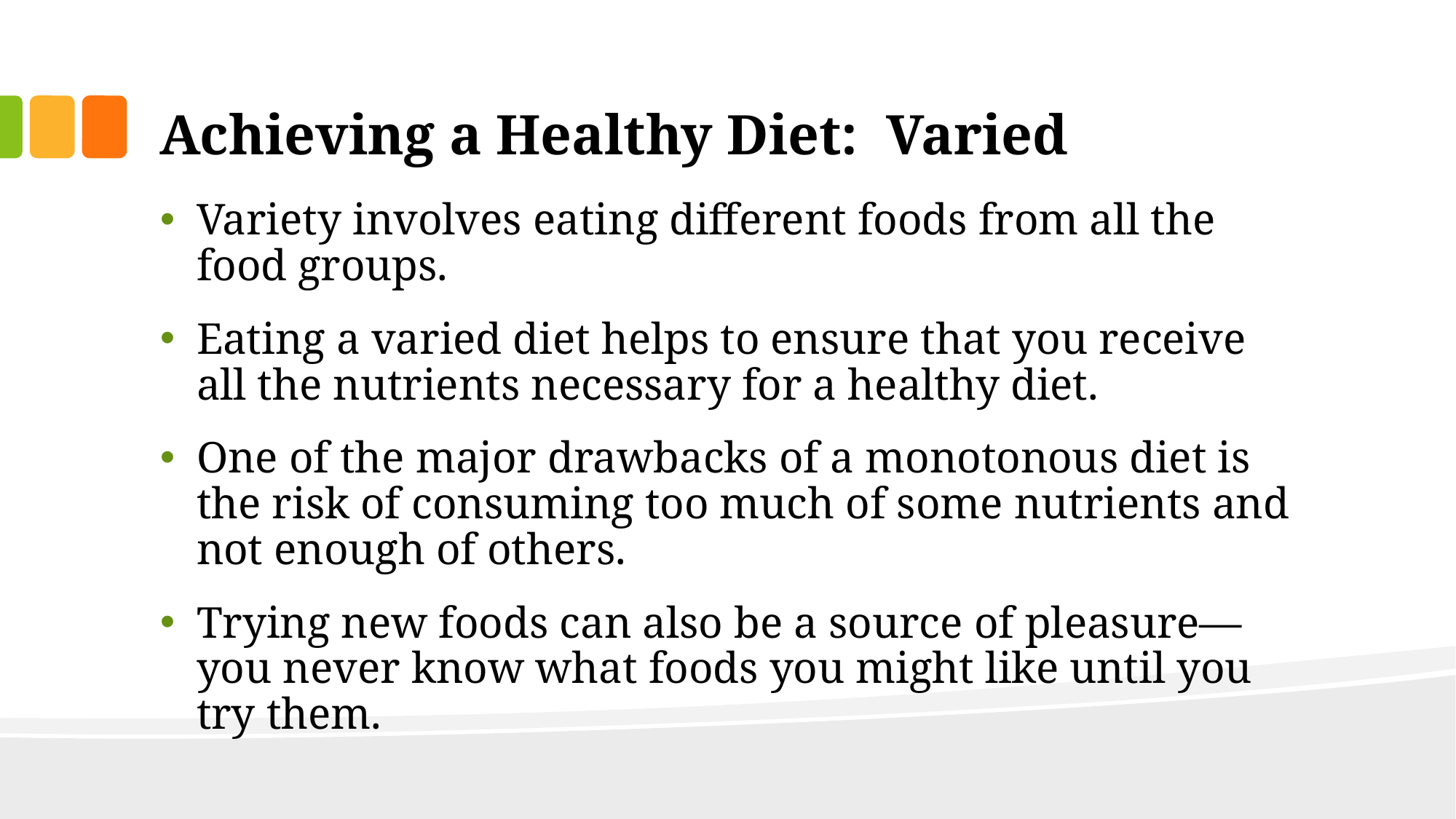

# Achieving a Healthy Diet:  Varied
Variety involves eating different foods from all the food groups.
Eating a varied diet helps to ensure that you receive all the nutrients necessary for a healthy diet.
One of the major drawbacks of a monotonous diet is the risk of consuming too much of some nutrients and not enough of others.
Trying new foods can also be a source of pleasure—you never know what foods you might like until you try them.